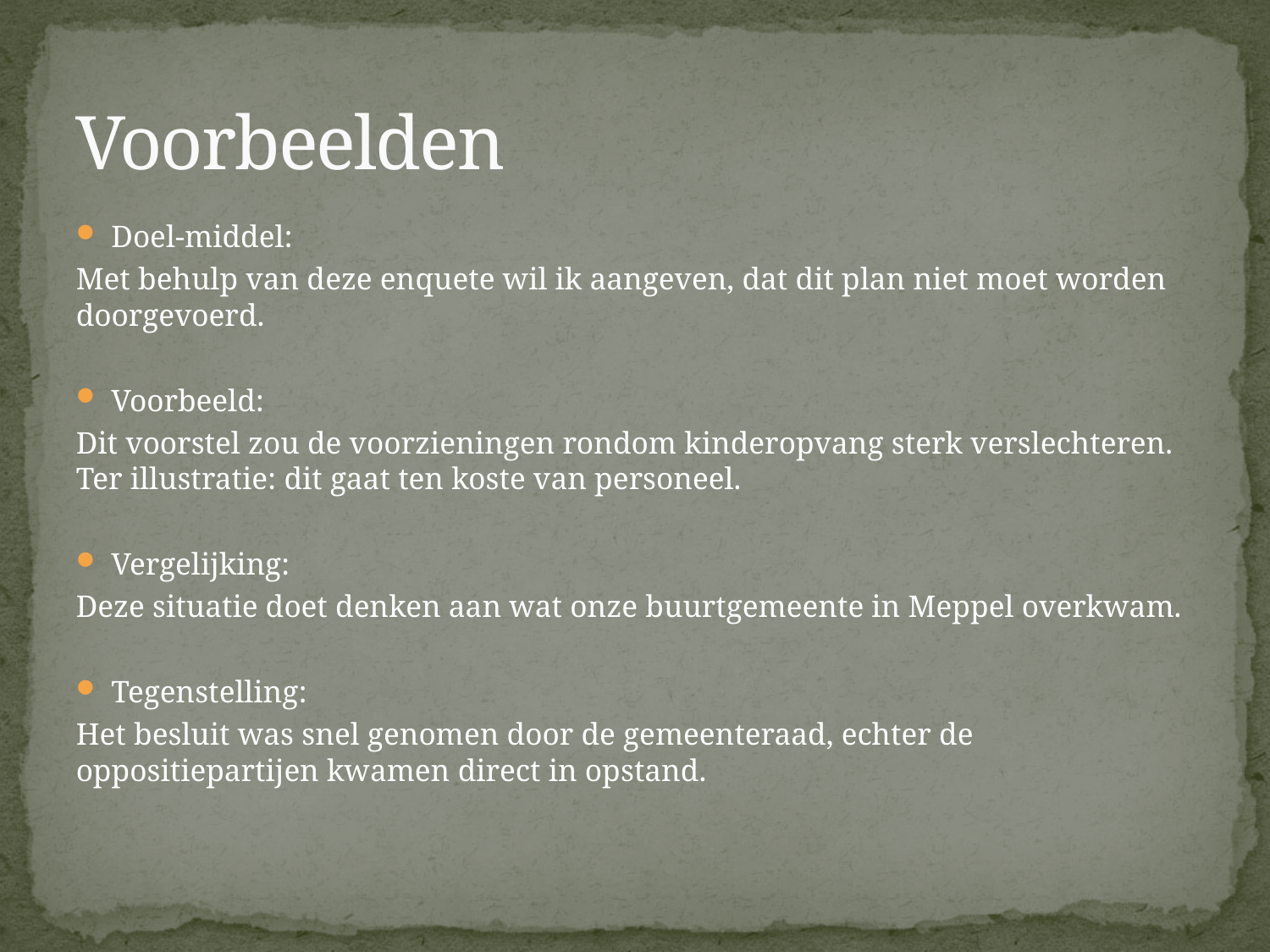

# Voorbeelden
Doel-middel:
Met behulp van deze enquete wil ik aangeven, dat dit plan niet moet worden doorgevoerd.

Voorbeeld:
Dit voorstel zou de voorzieningen rondom kinderopvang sterk verslechteren. Ter illustratie: dit gaat ten koste van personeel.

Vergelijking:
Deze situatie doet denken aan wat onze buurtgemeente in Meppel overkwam.

Tegenstelling:
Het besluit was snel genomen door de gemeenteraad, echter de oppositiepartijen kwamen direct in opstand.